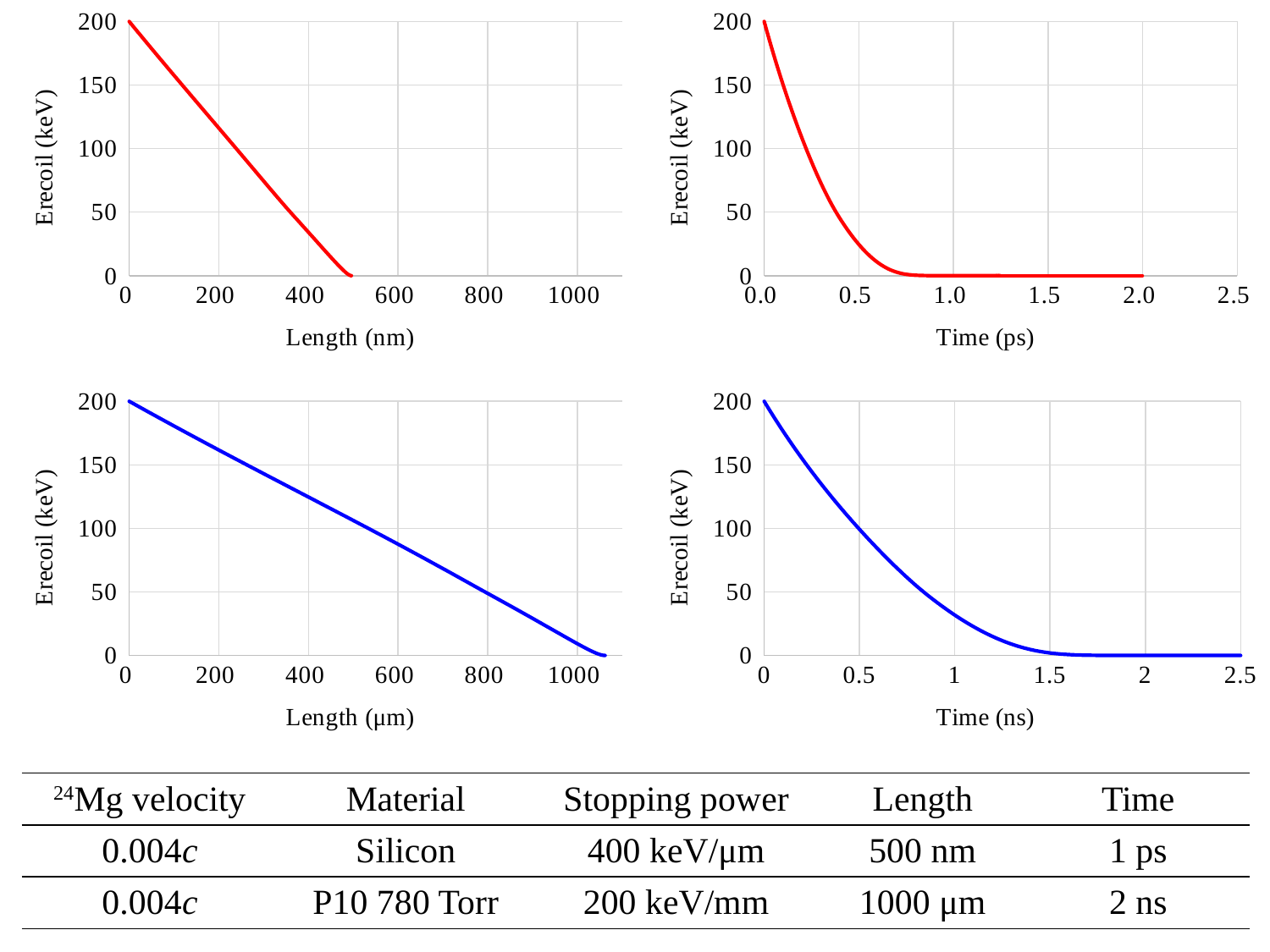

### Chart

| Category |  |
|---|---|

### Chart

| Category |  |
|---|---|

### Chart

| Category |  |
|---|---|

### Chart

| Category |  |
|---|---|
| 24Mg velocity | Material | Stopping power | Length | Time |
| --- | --- | --- | --- | --- |
| 0.004c | Silicon | 400 keV/μm | 500 nm | 1 ps |
| 0.004c | P10 780 Torr | 200 keV/mm | 1000 μm | 2 ns |